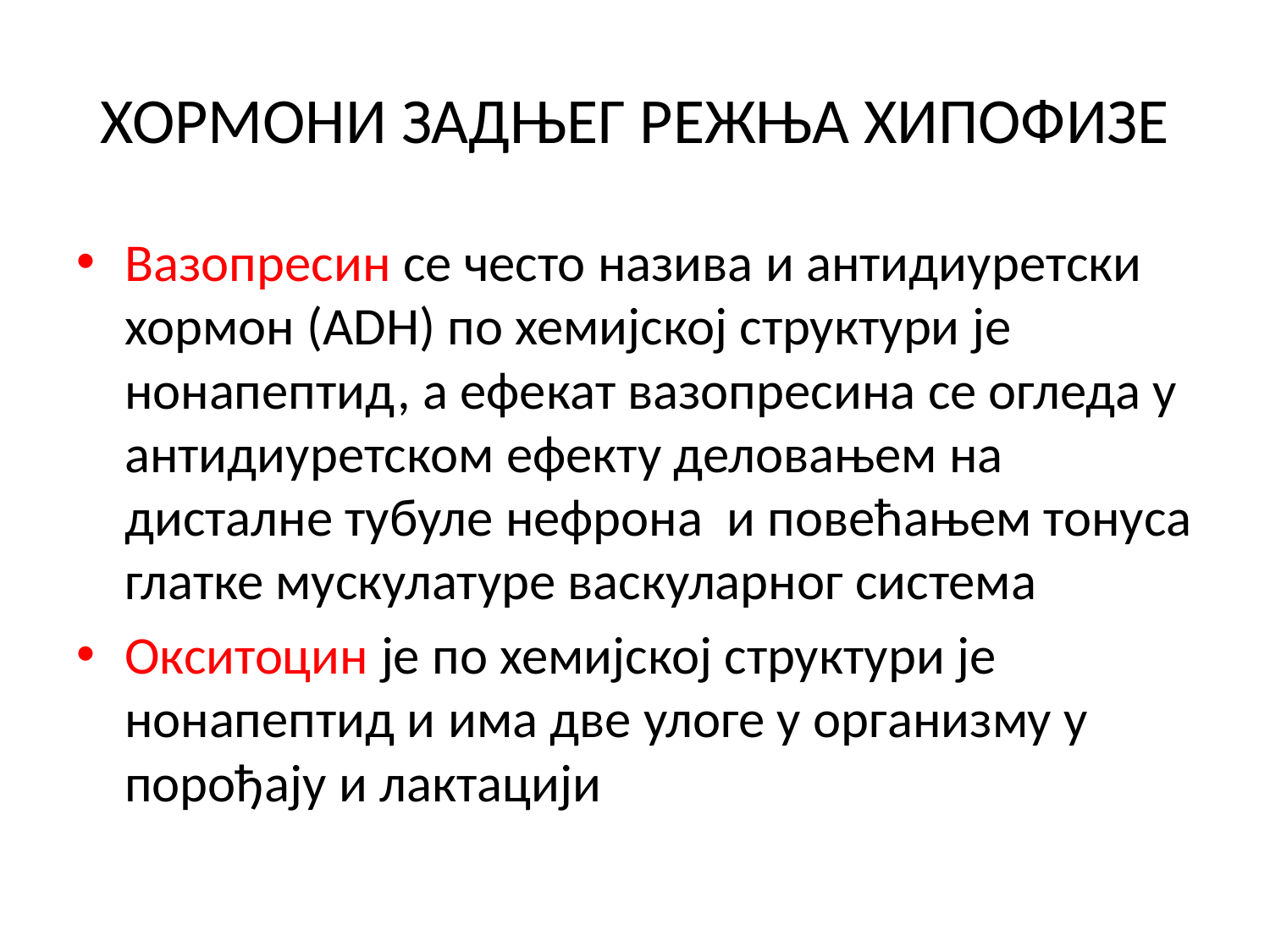

# ХОРМОНИ ЗАДЊЕГ РЕЖЊА ХИПОФИЗЕ
Вазопресин се често назива и антидиуретски хормон (ADH) по хемијској структури је нонапептид, а ефекат вазопресина се огледа у  антидиуретском ефекту деловањем на дисталне тубуле нефрона  и повећањем тонуса глатке мускулатуре васкуларног система
Окситоцин је по хемијској структури је нонапептид и има две улоге у организму у порођају и лактацији